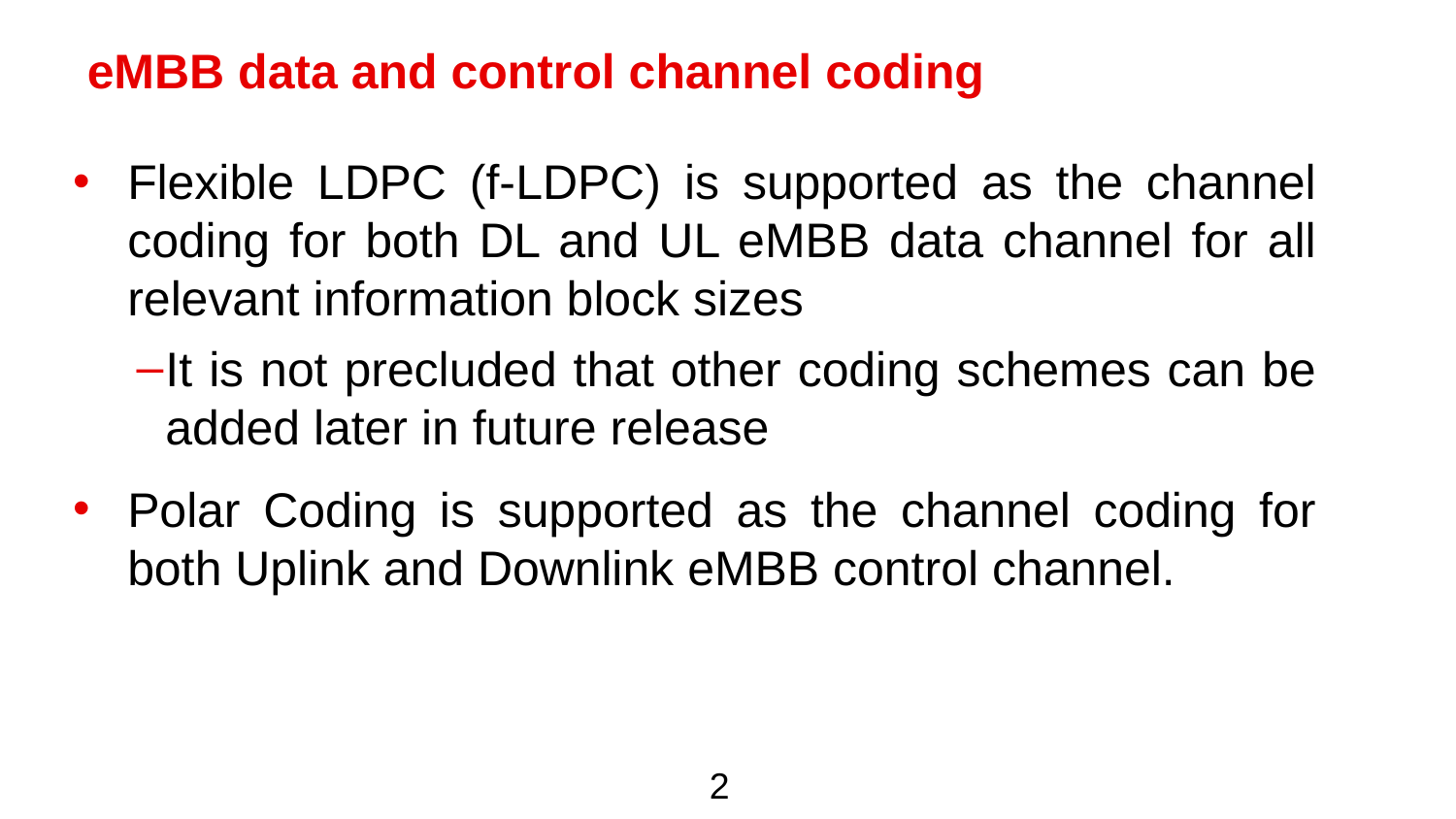

# eMBB data and control channel coding
Flexible LDPC (f-LDPC) is supported as the channel coding for both DL and UL eMBB data channel for all relevant information block sizes
It is not precluded that other coding schemes can be added later in future release
Polar Coding is supported as the channel coding for both Uplink and Downlink eMBB control channel.

2